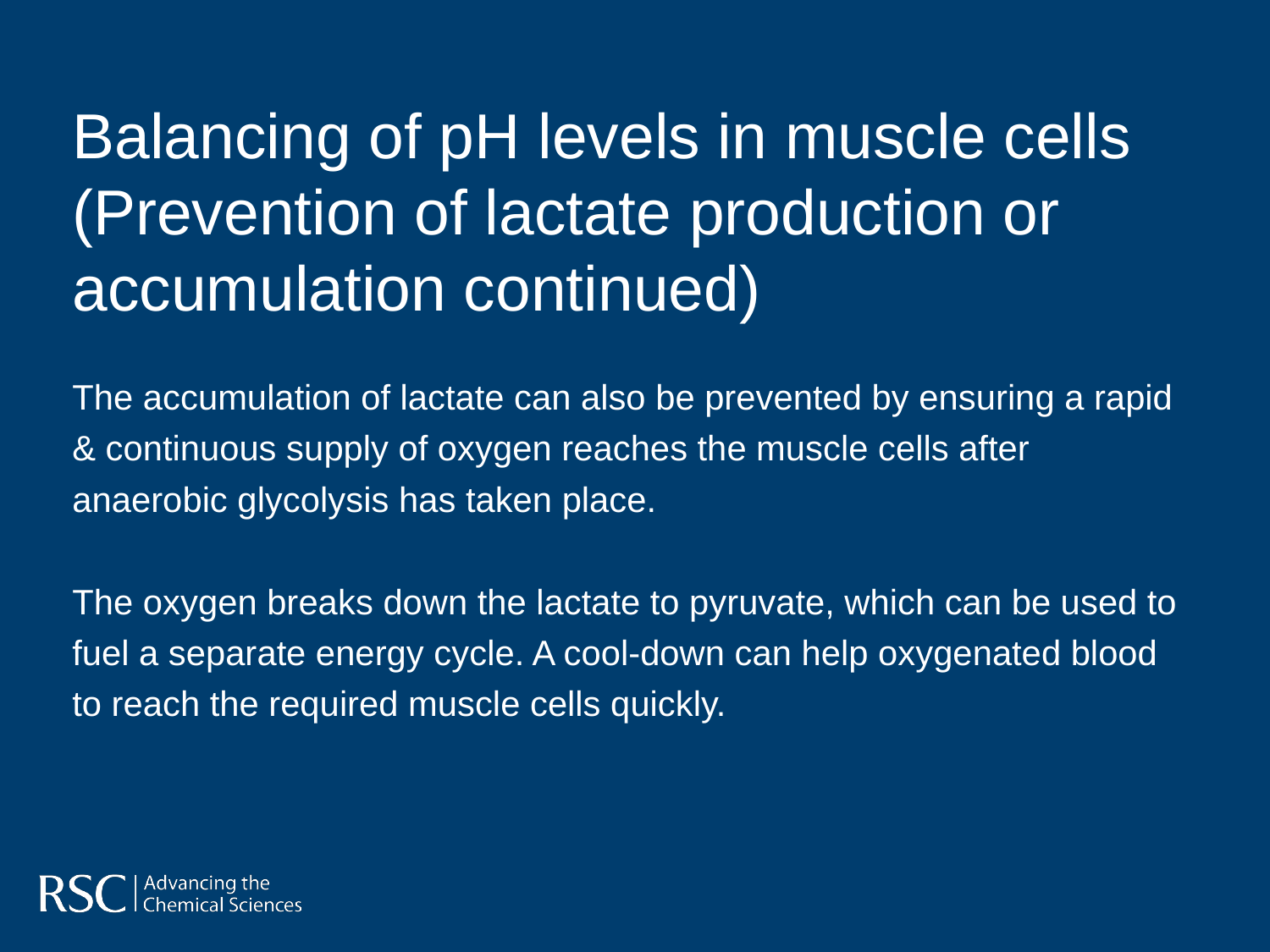

Balancing of pH levels in muscle cells
(Prevention of lactate production or
accumulation continued)

The accumulation of lactate can also be prevented by ensuring a rapid
& continuous supply of oxygen reaches the muscle cells after
anaerobic glycolysis has taken place.

The oxygen breaks down the lactate to pyruvate, which can be used to
fuel a separate energy cycle. A cool-down can help oxygenated blood
to reach the required muscle cells quickly.